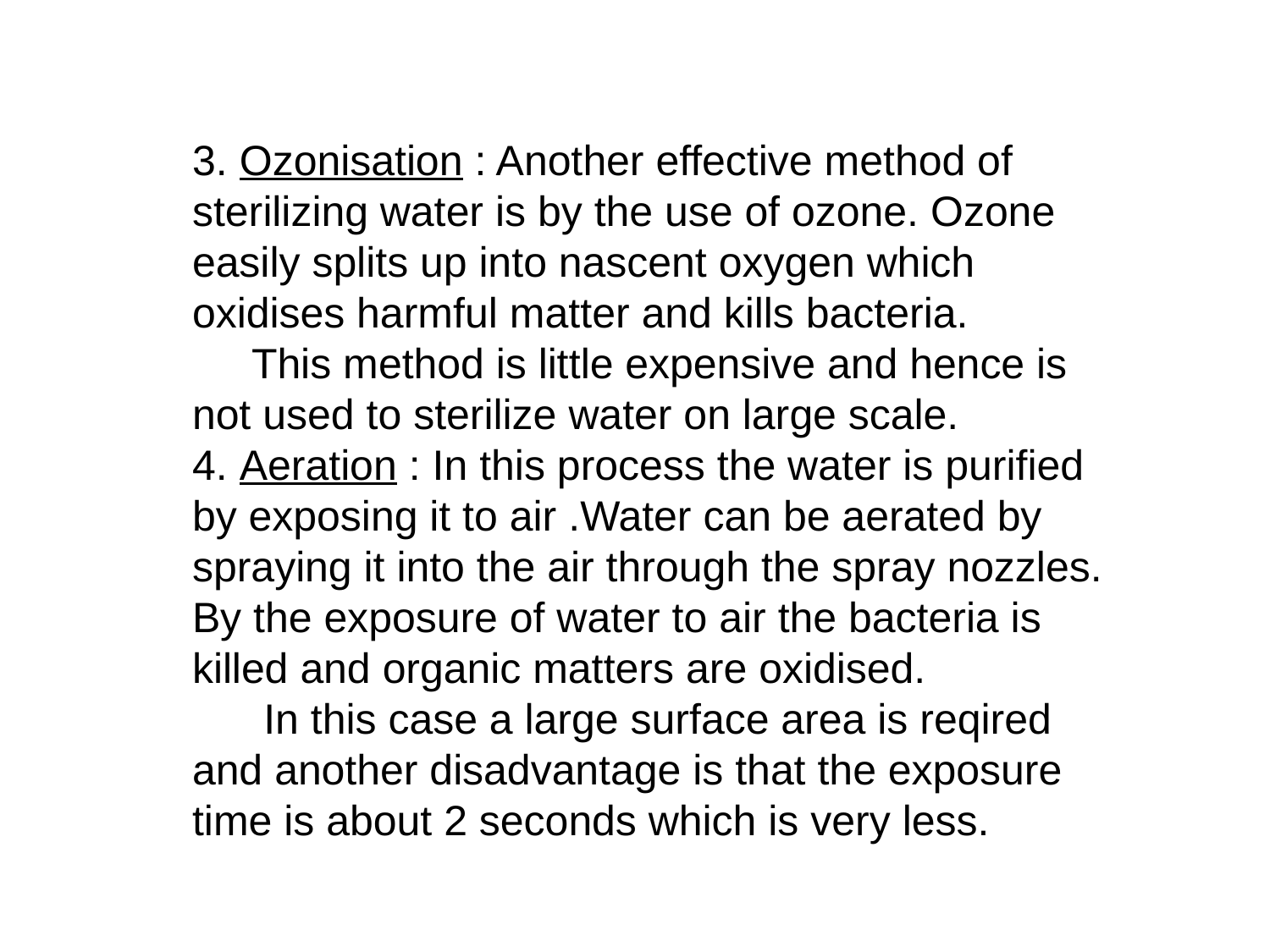

3. Ozonisation : Another effective method of sterilizing water is by the use of ozone. Ozone easily splits up into nascent oxygen which oxidises harmful matter and kills bacteria.
     This method is little expensive and hence is not used to sterilize water on large scale.
4. Aeration : In this process the water is purified by exposing it to air .Water can be aerated by spraying it into the air through the spray nozzles. By the exposure of water to air the bacteria is killed and organic matters are oxidised.
      In this case a large surface area is reqired and another disadvantage is that the exposure time is about 2 seconds which is very less.